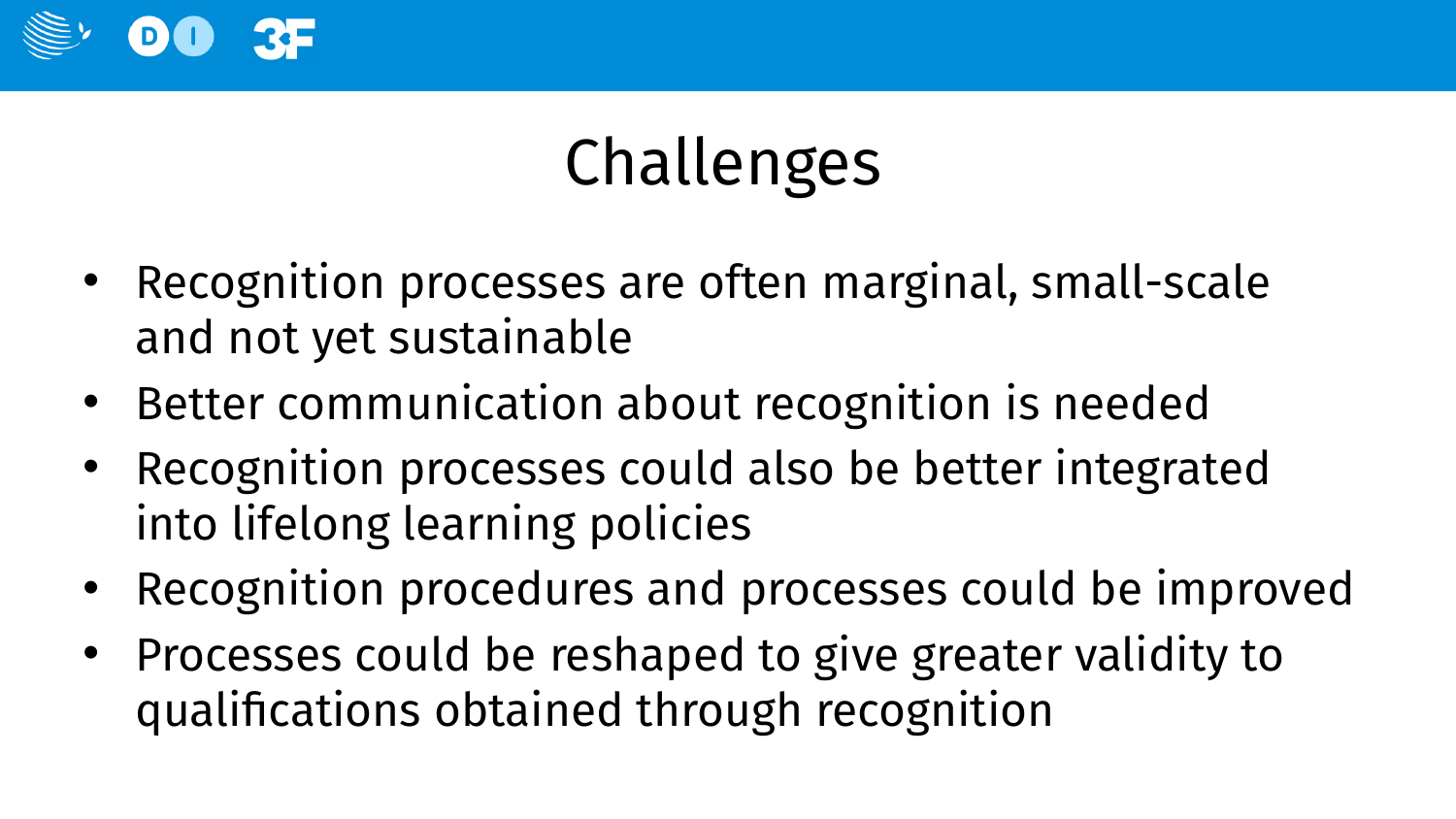

# Challenges
Recognition processes are often marginal, small-scale and not yet sustainable
Better communication about recognition is needed
Recognition processes could also be better integrated into lifelong learning policies
Recognition procedures and processes could be improved
Processes could be reshaped to give greater validity to qualifications obtained through recognition